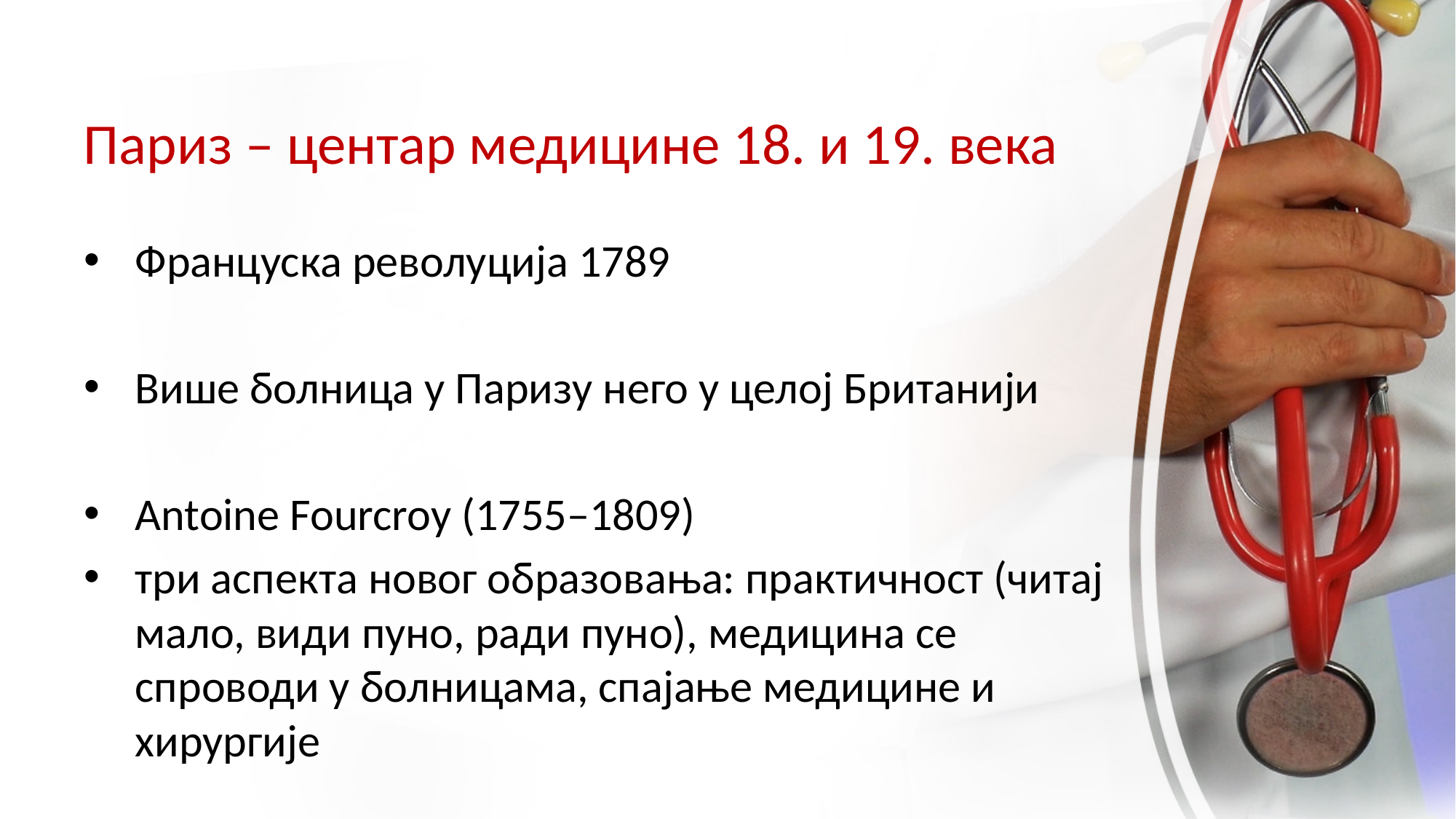

# Париз – центар медицине 18. и 19. века
Француска револуција 1789

Више болница у Паризу него у целој Британији

Antoine Fourcroy (1755–1809)
три аспекта новог образовања: практичност (читај мало, види пуно, ради пуно), медицина се спроводи у болницама, спајање медицине и хирургије